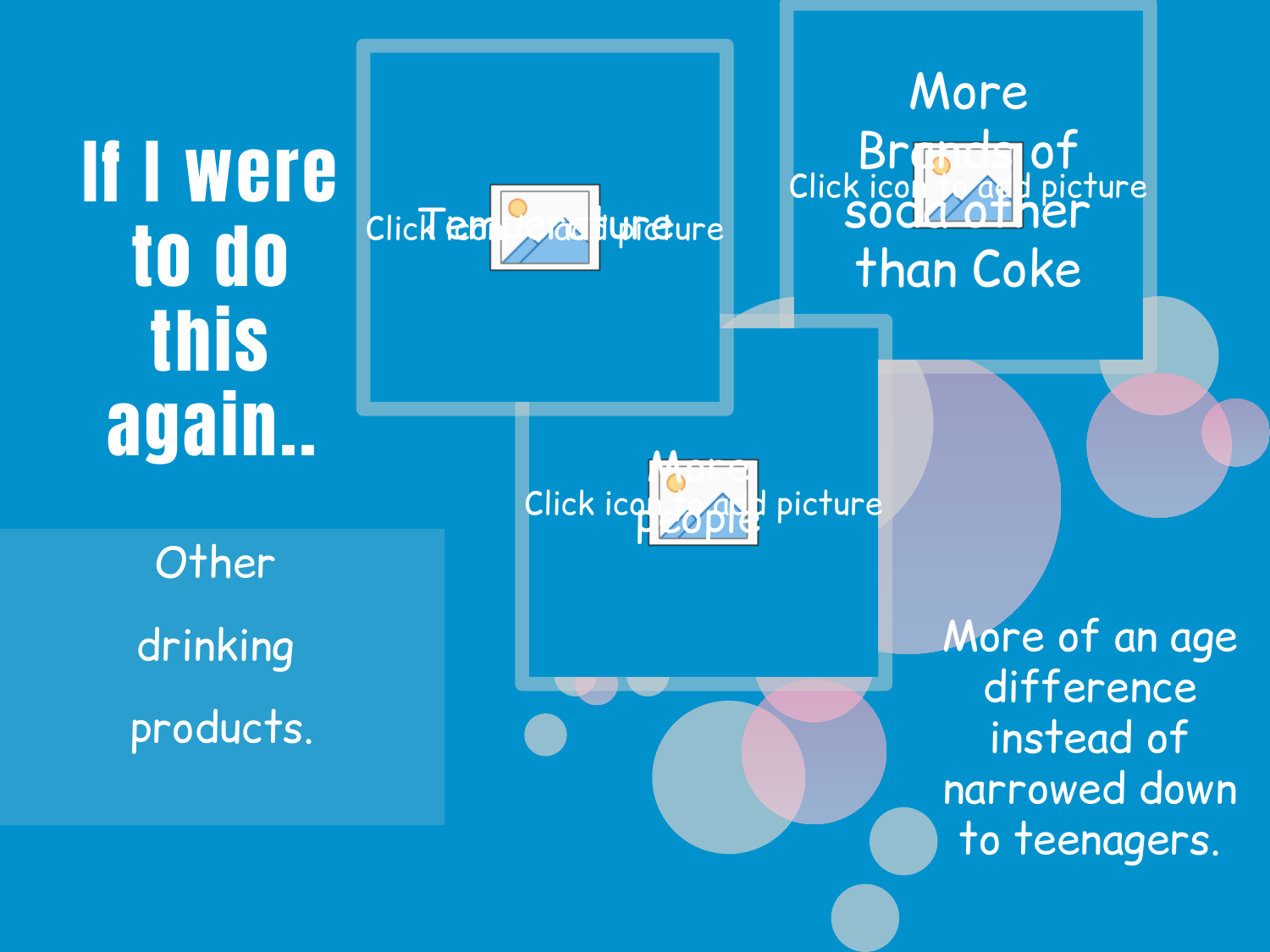

# If I were to do this again..

More Brands of soda other than Coke

Temperature

More people
Other
drinking
products.
More of an age difference instead of narrowed down to teenagers.